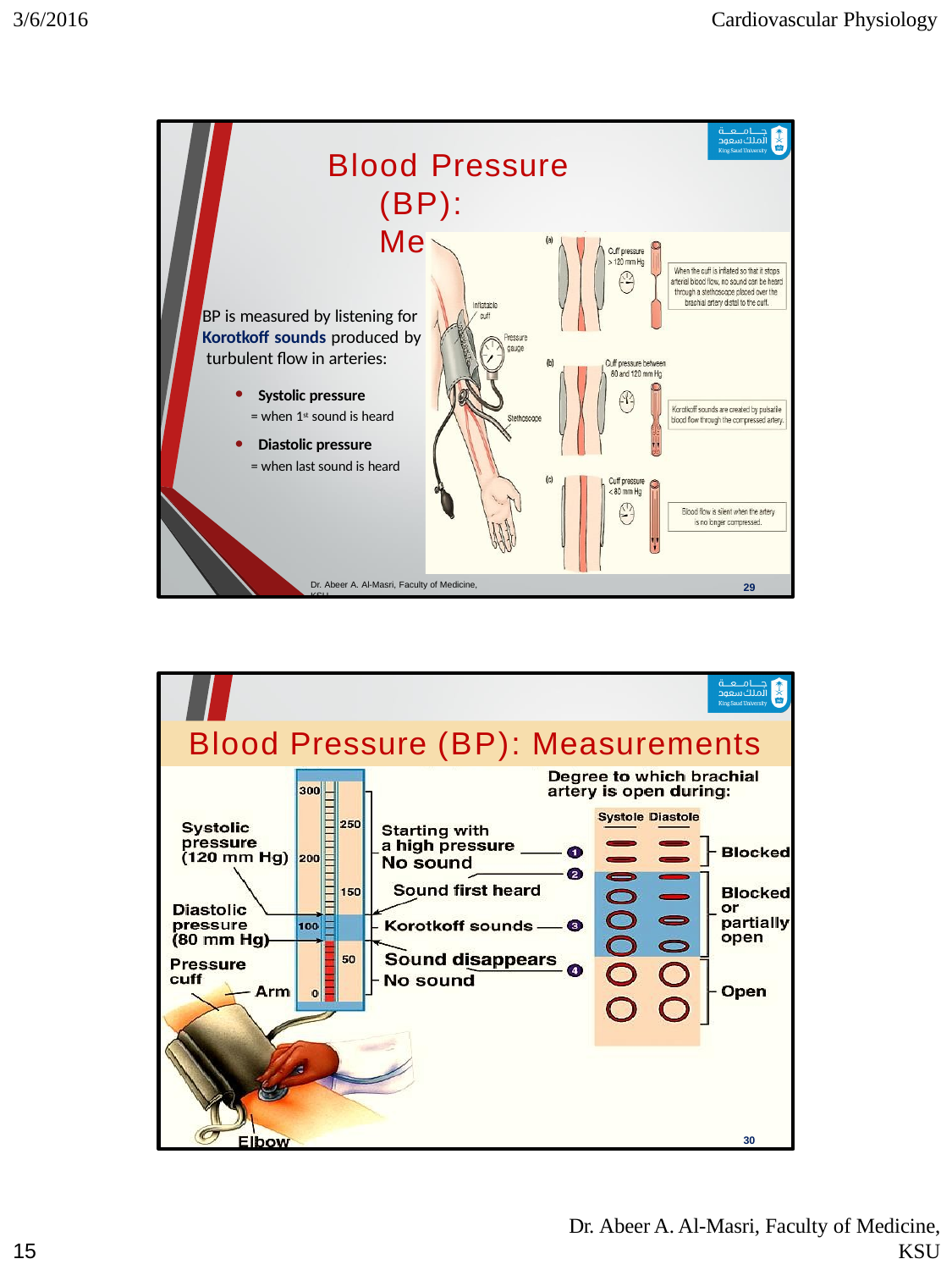

3/6/2016
Cardiovascular Physiology

Blood Pressure (BP):  Measurements

BP is measured by listening for  Korotkoff sounds produced by  turbulent flow in arteries:

Systolic pressure
= when 1st  sound is heard
Diastolic pressure
= when last sound is heard

Dr. Abeer A. Al-Masri, Faculty of Medicine, KSU
29

Blood Pressure (BP): Measurements

30
Dr. Abeer A. Al-Masri, Faculty of Medicine,
KSU
15